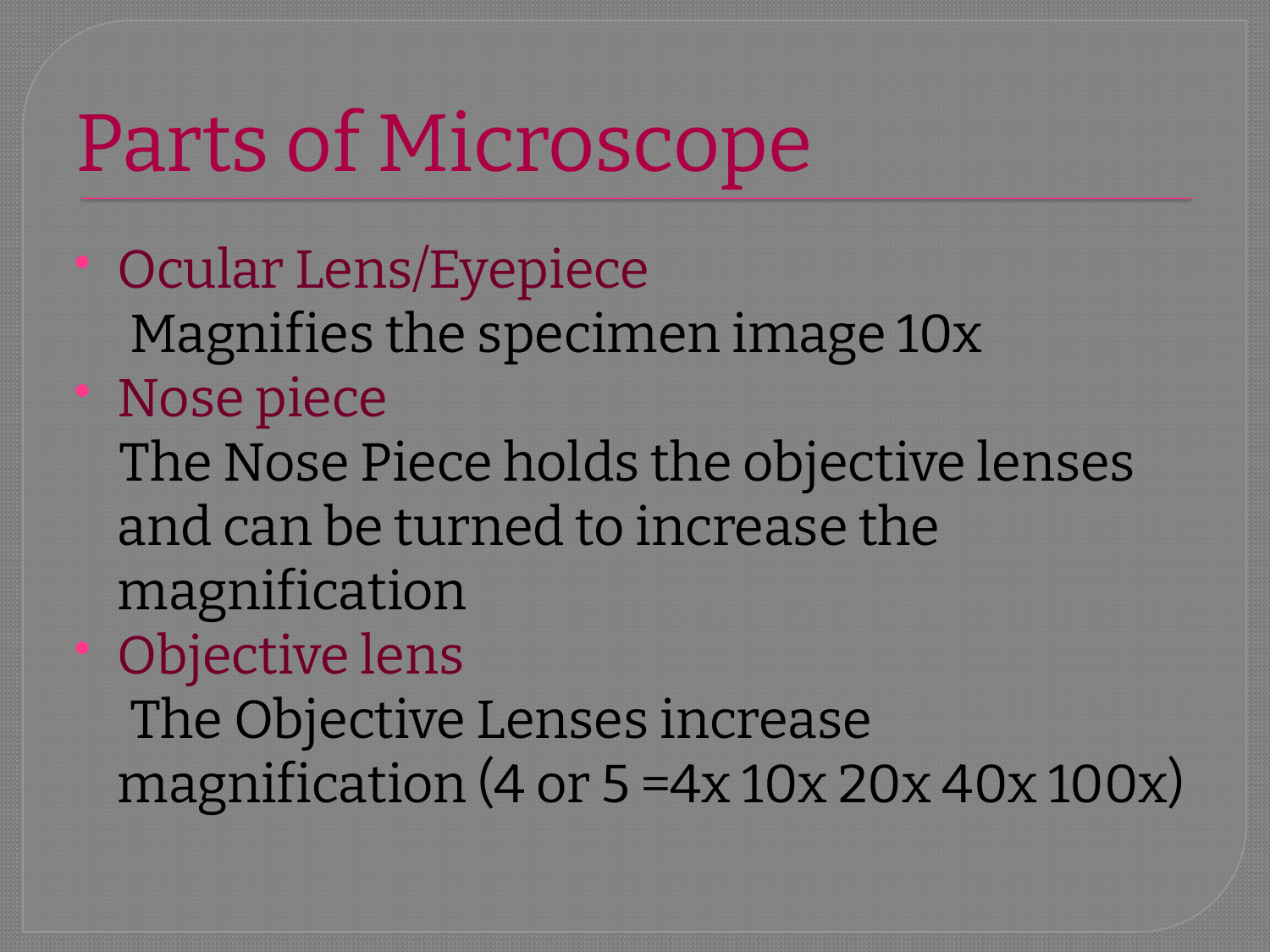

# Parts of Microscope
Ocular Lens/Eyepiece
     Magnifies the specimen image 10x
Nose piece
    The Nose Piece holds the objective lenses and can be turned to increase the magnification
Objective lens
     The Objective Lenses increase magnification (4 or 5 =4x 10x 20x 40x 100x)